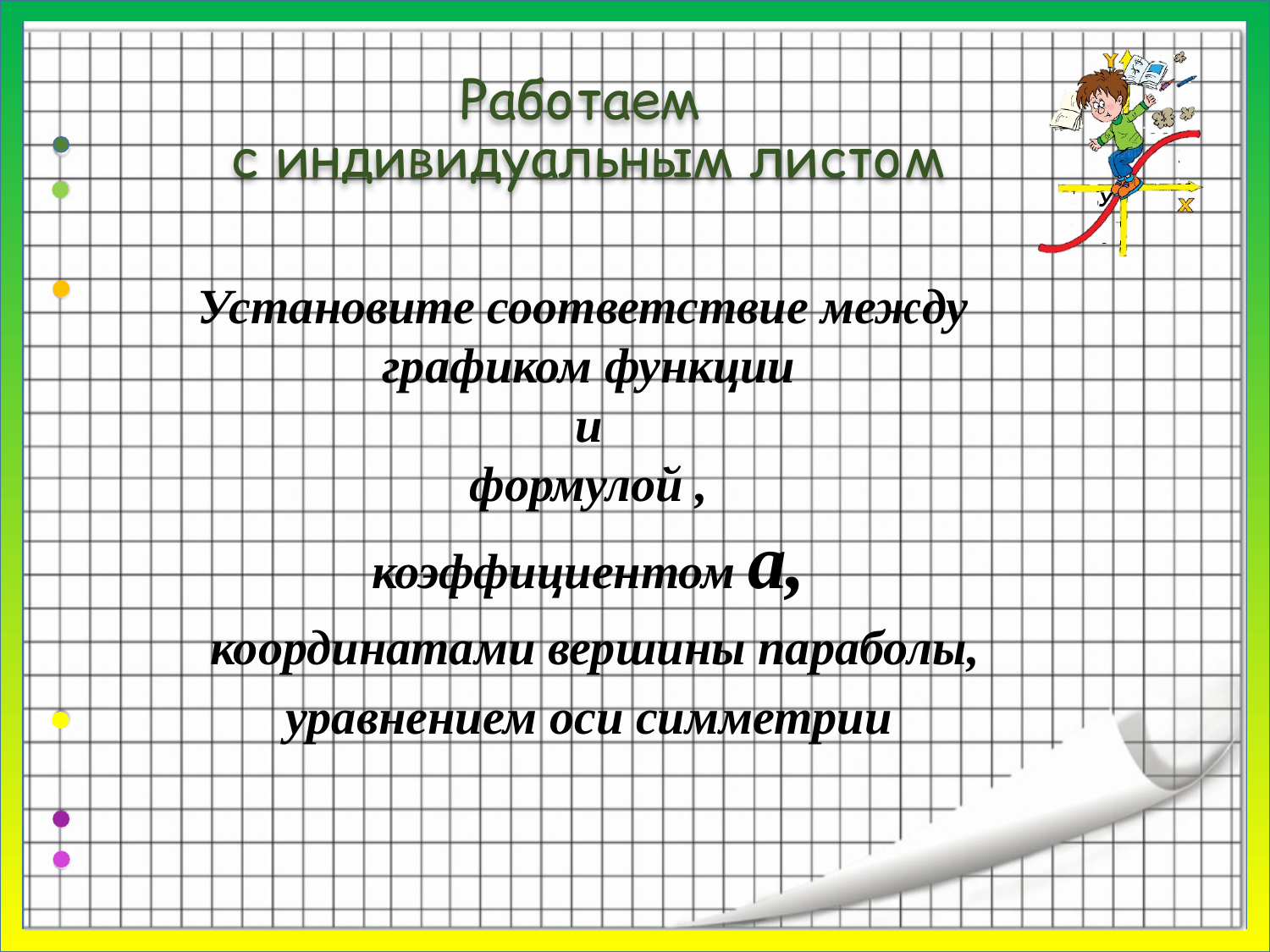

Работаем
с индивидуальным листом
У
Установите соответствие между
графиком функции
и
формулой ,
коэффициентом а,
 координатами вершины параболы,
уравнением оси симметрии